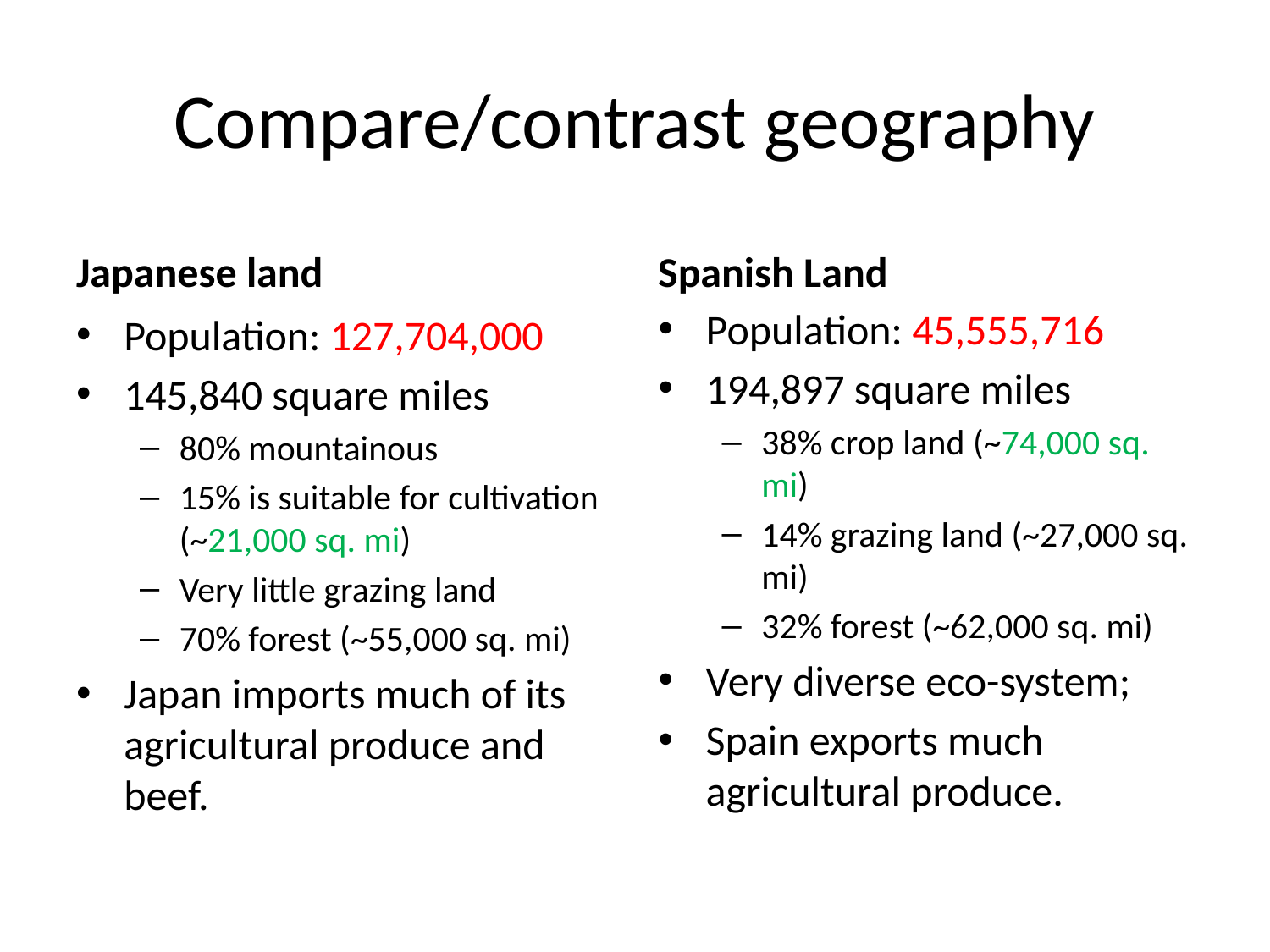

# Compare/contrast geography
Japanese land
Spanish Land
Population: 45,555,716
194,897 square miles
38% crop land (~74,000 sq. mi)
14% grazing land (~27,000 sq. mi)
32% forest (~62,000 sq. mi)
Very diverse eco-system;
Spain exports much agricultural produce.
Population: 127,704,000
145,840 square miles
80% mountainous
15% is suitable for cultivation (~21,000 sq. mi)
Very little grazing land
70% forest (~55,000 sq. mi)
Japan imports much of its agricultural produce and beef.